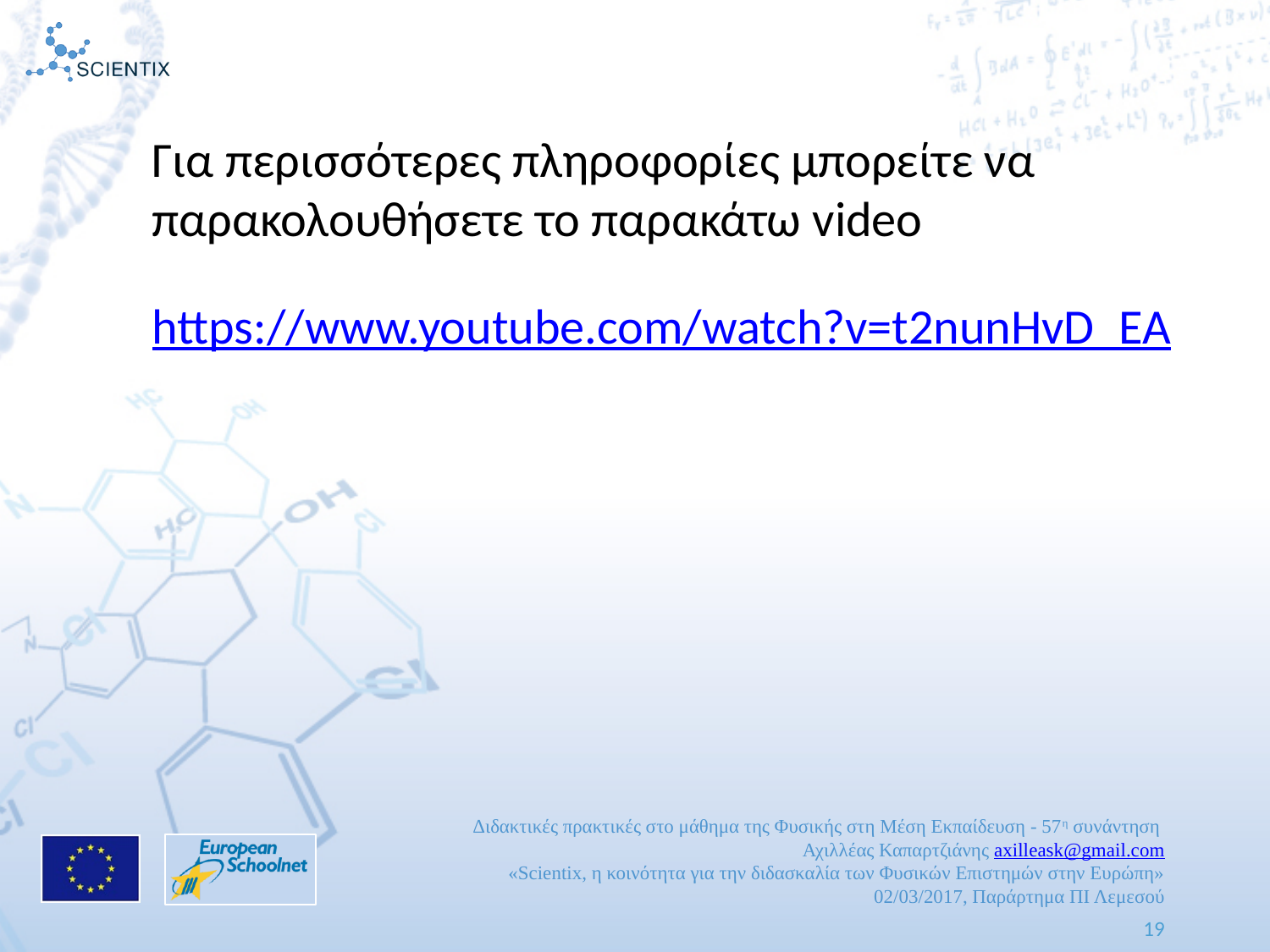

Για περισσότερες πληροφορίες μπορείτε να παρακολουθήσετε το παρακάτω video

https://www.youtube.com/watch?v=t2nunHvD_EA